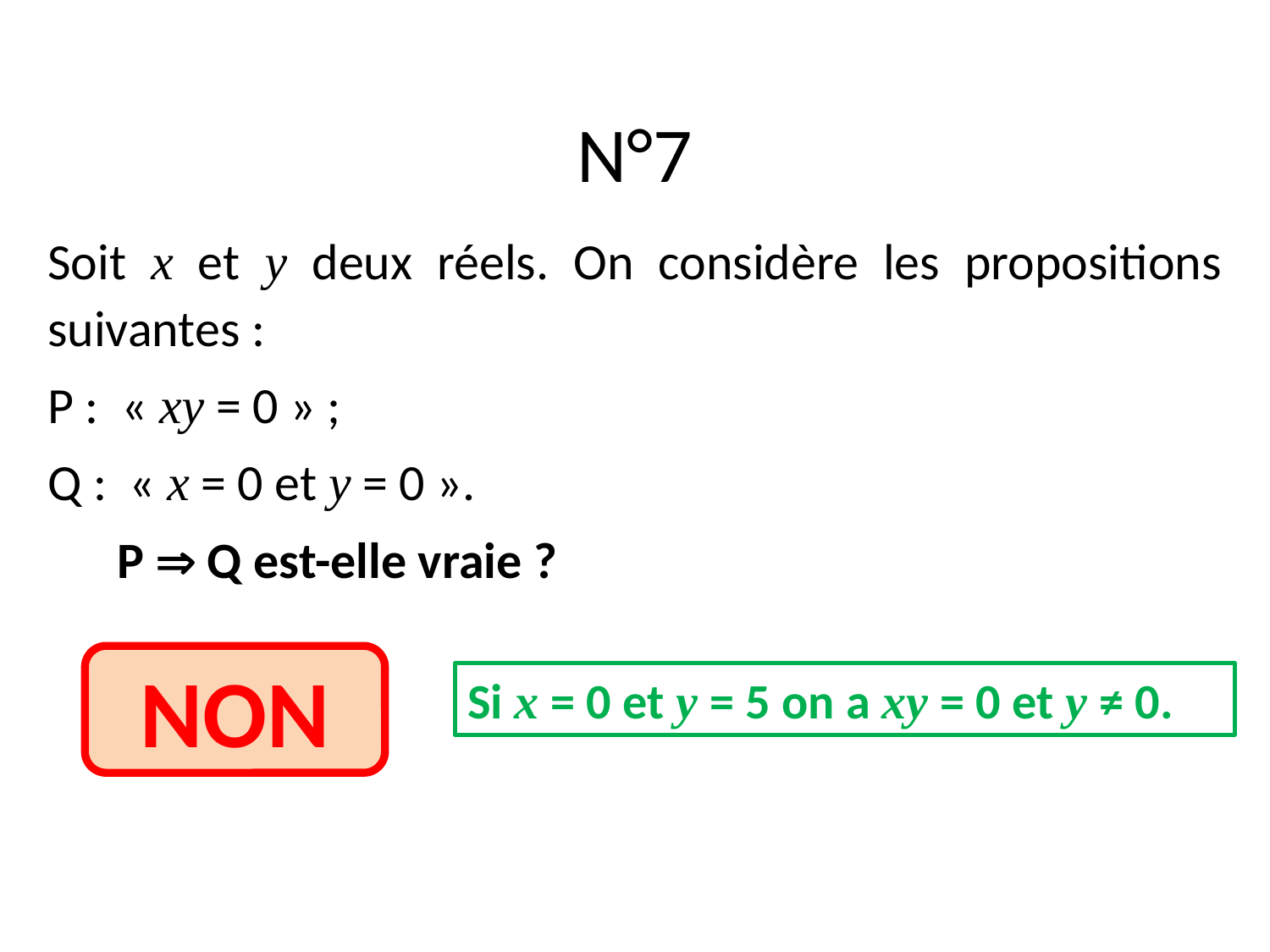

N°7
Soit x et y deux réels. On considère les propositions suivantes :
P :  « xy = 0 » ;
Q :  « x = 0 et y = 0 ».
	P ⇒ Q est-elle vraie ?

NON
Si x = 0 et y = 5 on a xy = 0 et y ≠ 0.